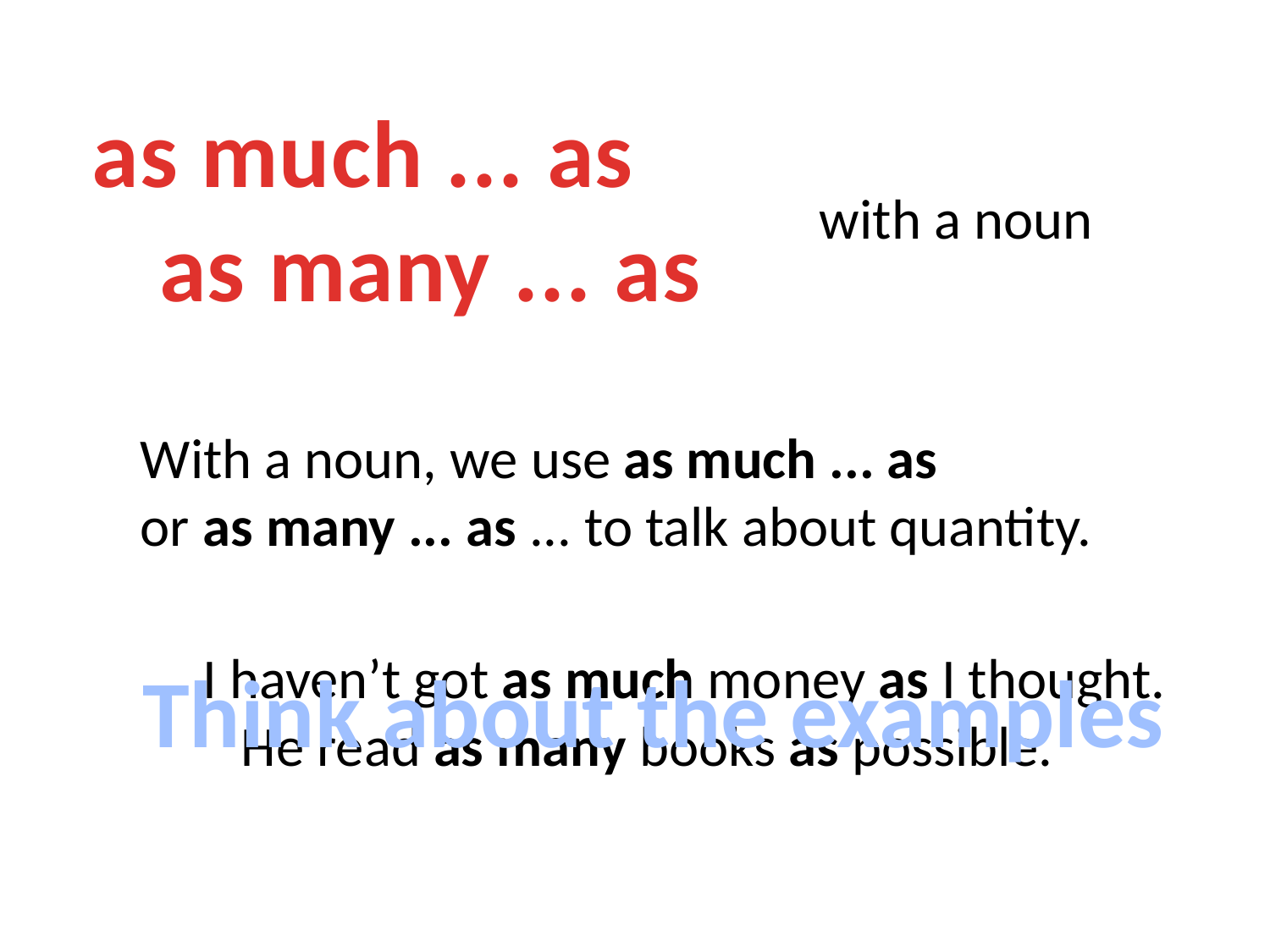

as much ... as
   as many ... as
with a noun
With a noun, we use as much ... as
or as many ... as ... to talk about quantity.
I haven’t got as much money as I thought.
   He read as many books as possible.
Think about the examples